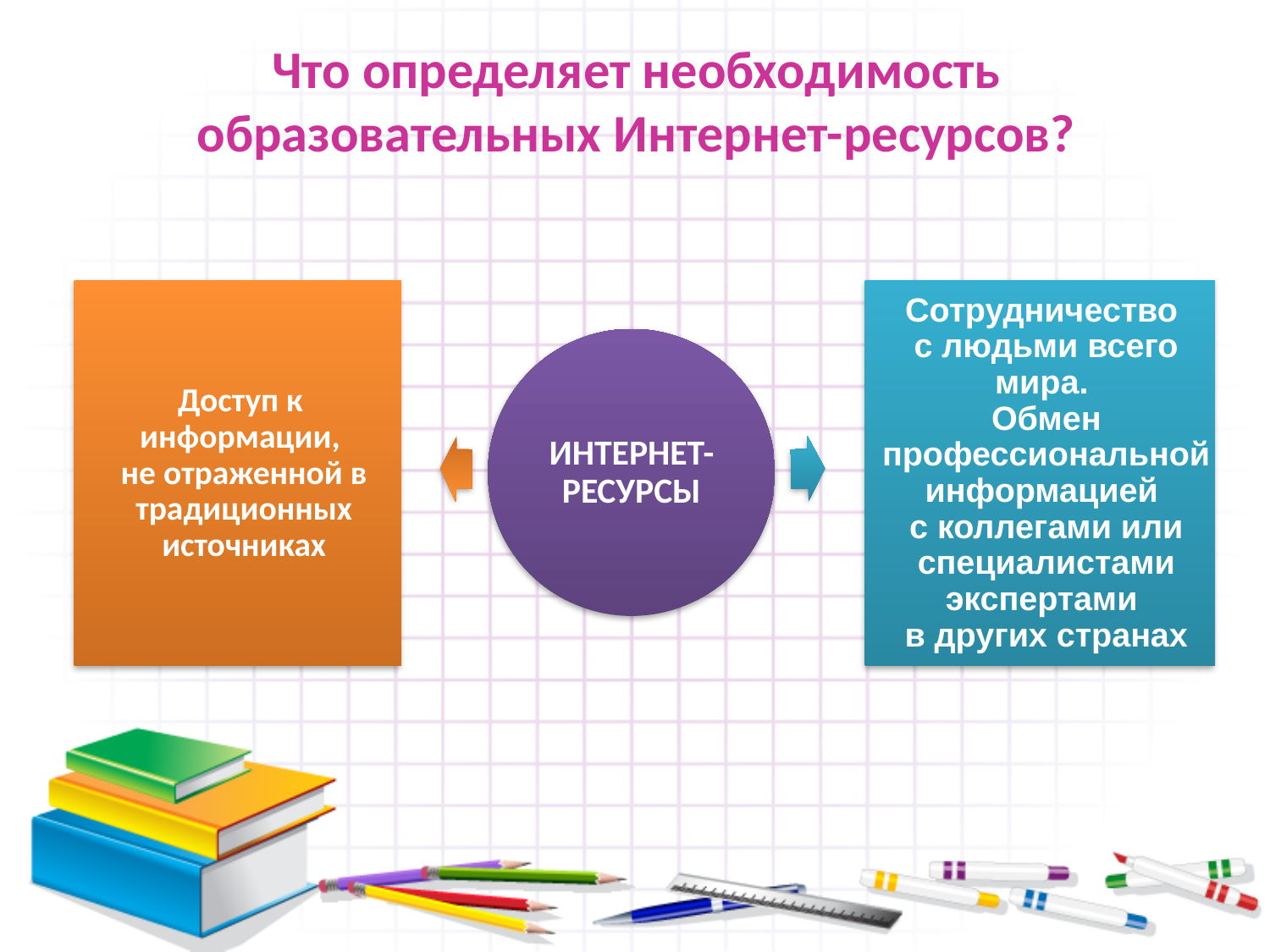

# Что определяет необходимость образовательных Интернет-ресурсов?

Доступ к
информации,
не отраженной в традиционных источниках

Сотрудничество
с людьми всего мира.
Обмен профессиональной информацией
с коллегами или специалистами экспертами
в других странах

ИНТЕРНЕТ-РЕСУРСЫ